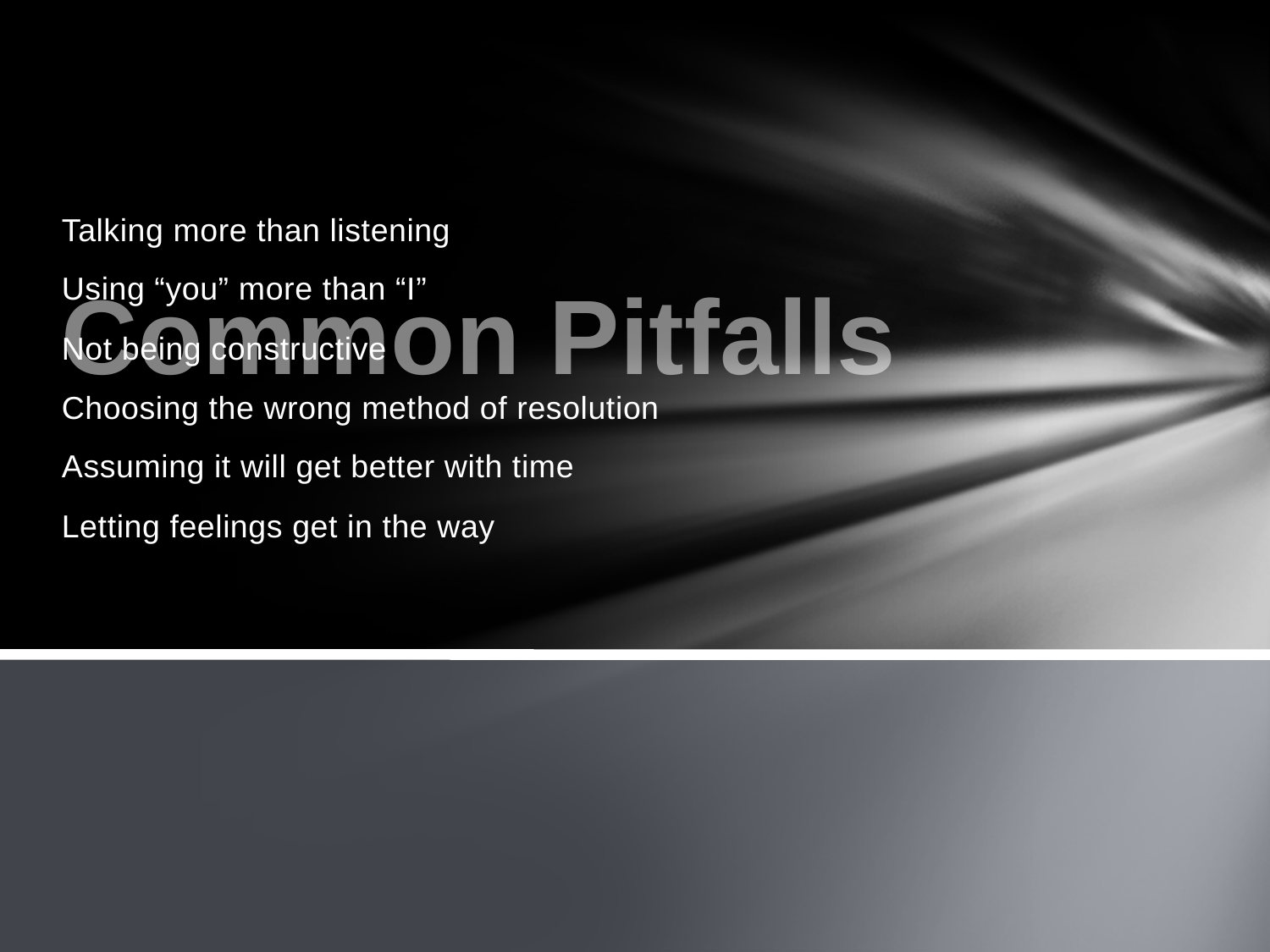

Common Pitfalls
Talking more than listening
Using “you” more than “I”
Not being constructive
Choosing the wrong method of resolution
Assuming it will get better with time
Letting feelings get in the way